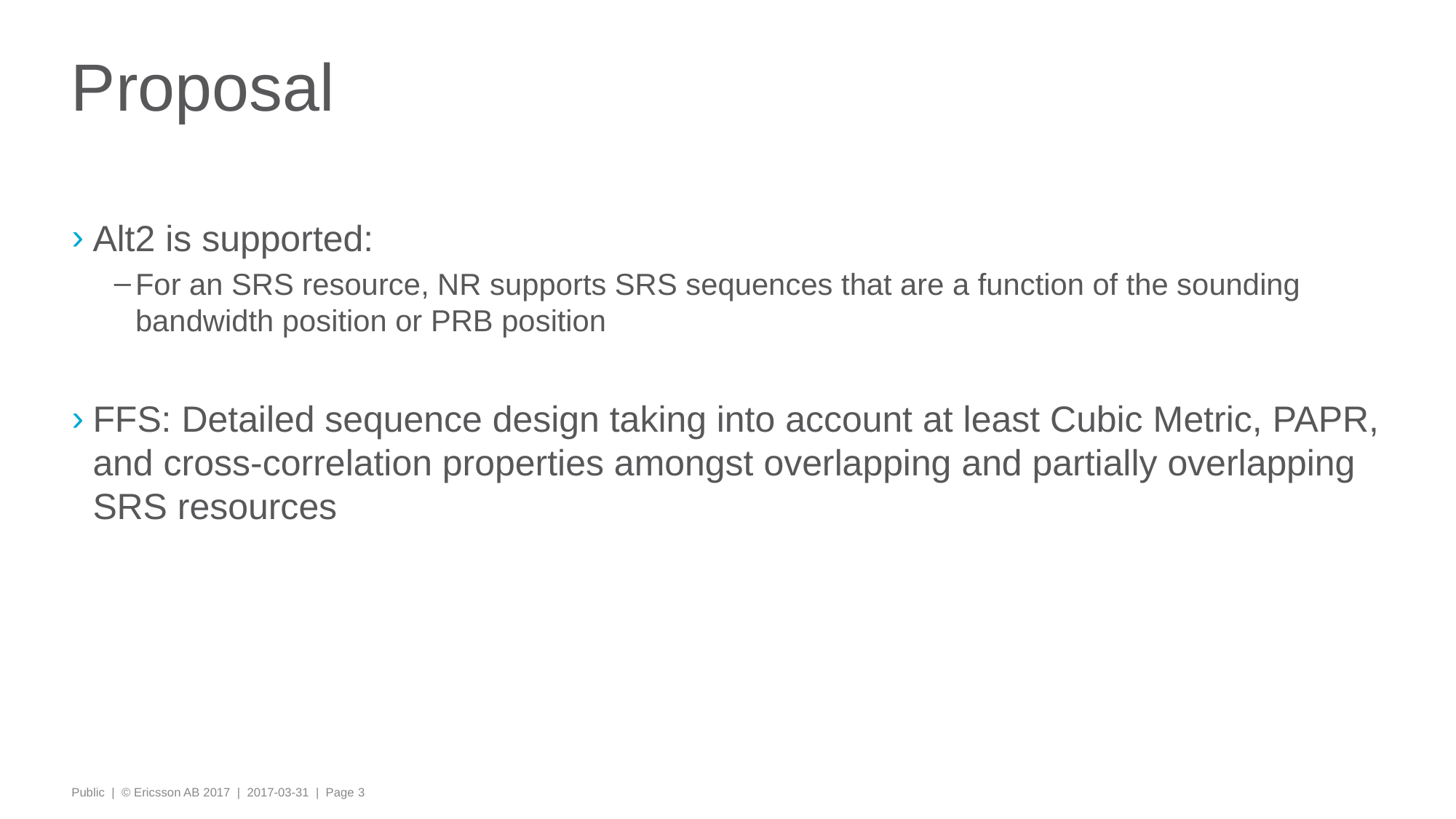

# Proposal
Alt2 is supported:
For an SRS resource, NR supports SRS sequences that are a function of the sounding bandwidth position or PRB position

FFS: Detailed sequence design taking into account at least Cubic Metric, PAPR, and cross-correlation properties amongst overlapping and partially overlapping SRS resources